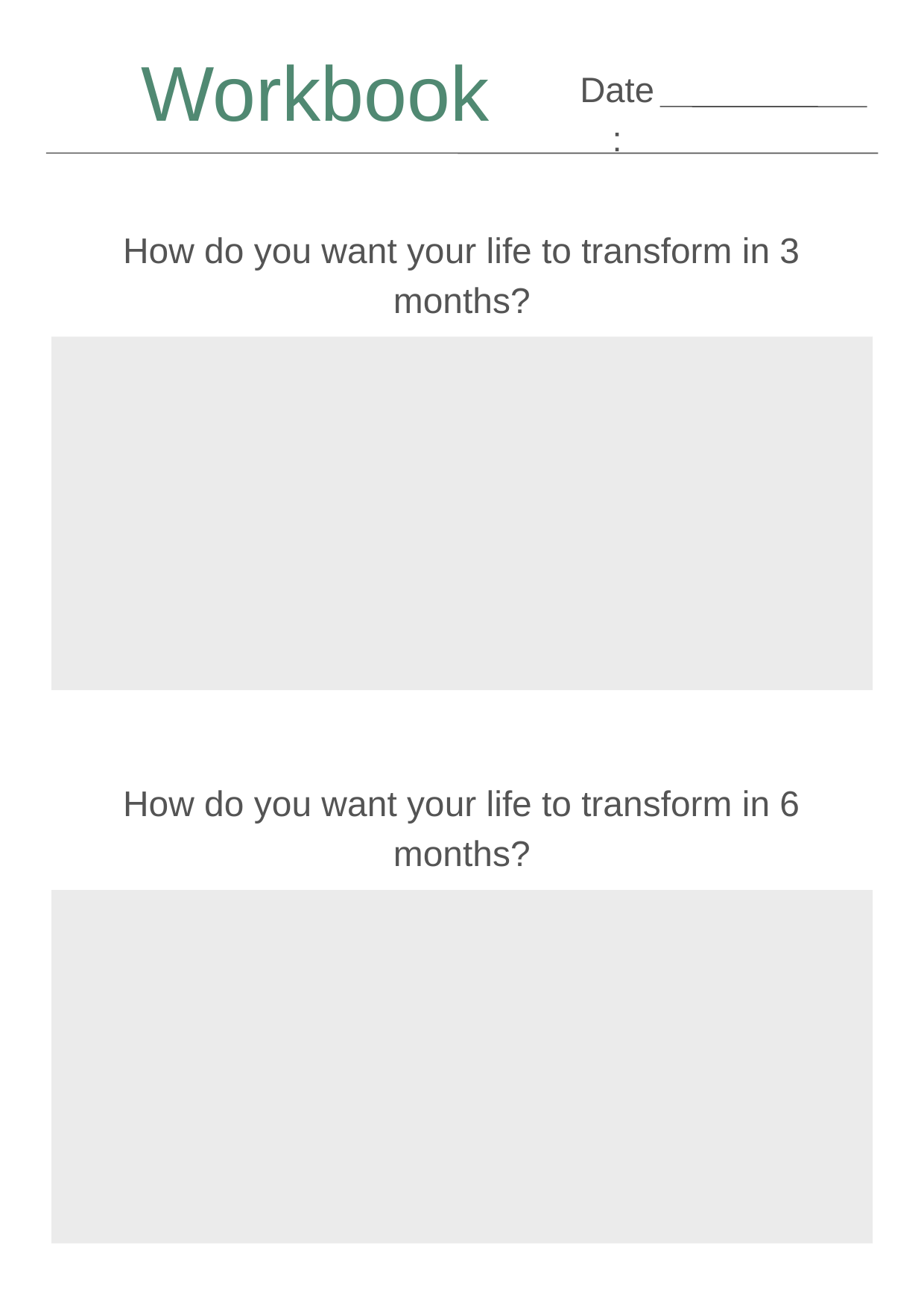

Workbook
Date:

How do you want your life to transform in 3 months?

How do you want your life to transform in 6 months?